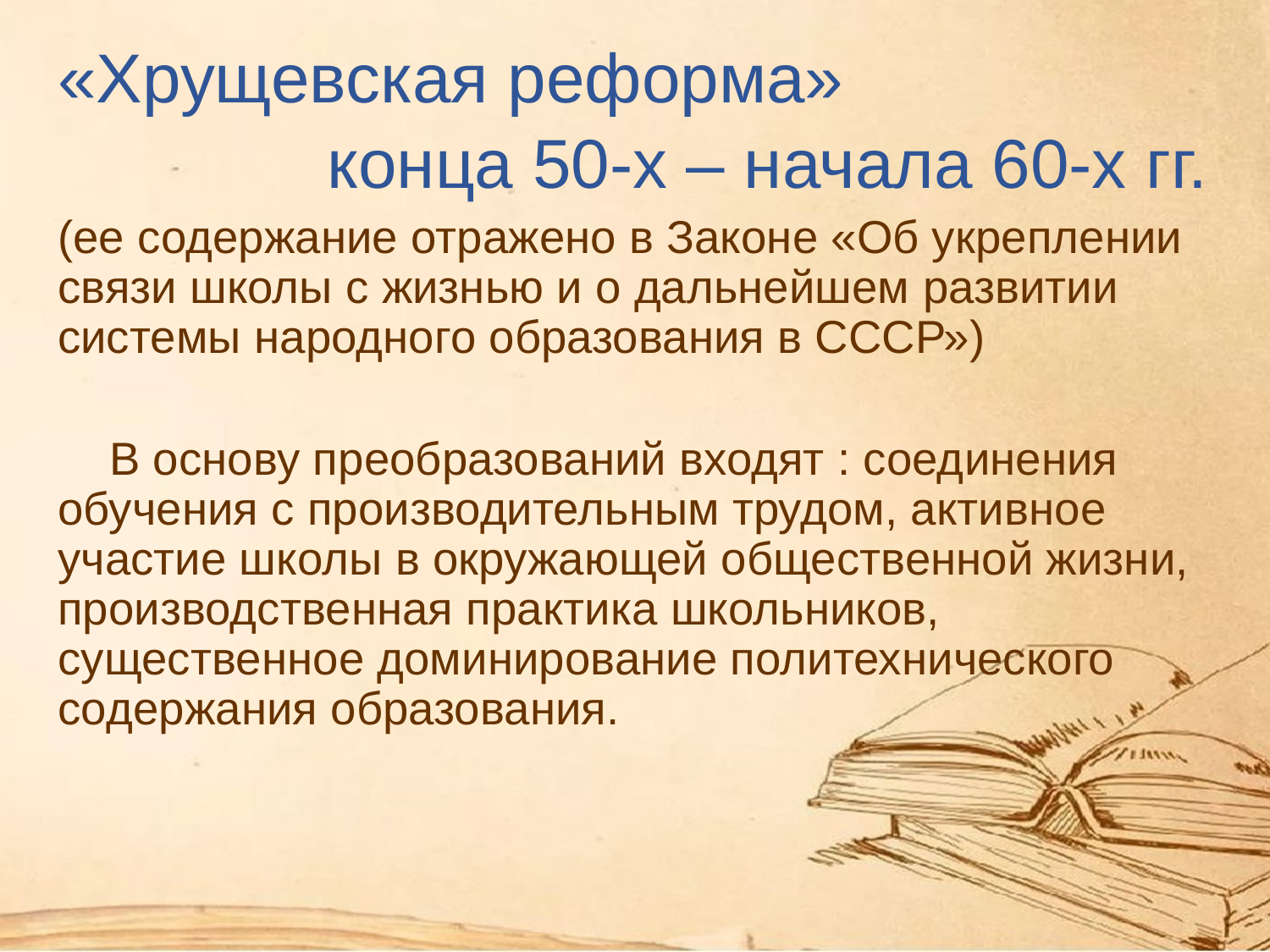

«Хрущевская реформа»
              конца 50-х – начала 60-х гг.
(ее содержание отражено в Законе «Об укреплении связи школы с жизнью и о дальнейшем развитии системы народного образования в СССР»)

    В основу преобразований входят : соединения обучения с производительным трудом, активное участие школы в окружающей общественной жизни, производственная практика школьников, существенное доминирование политехнического содержания образования.